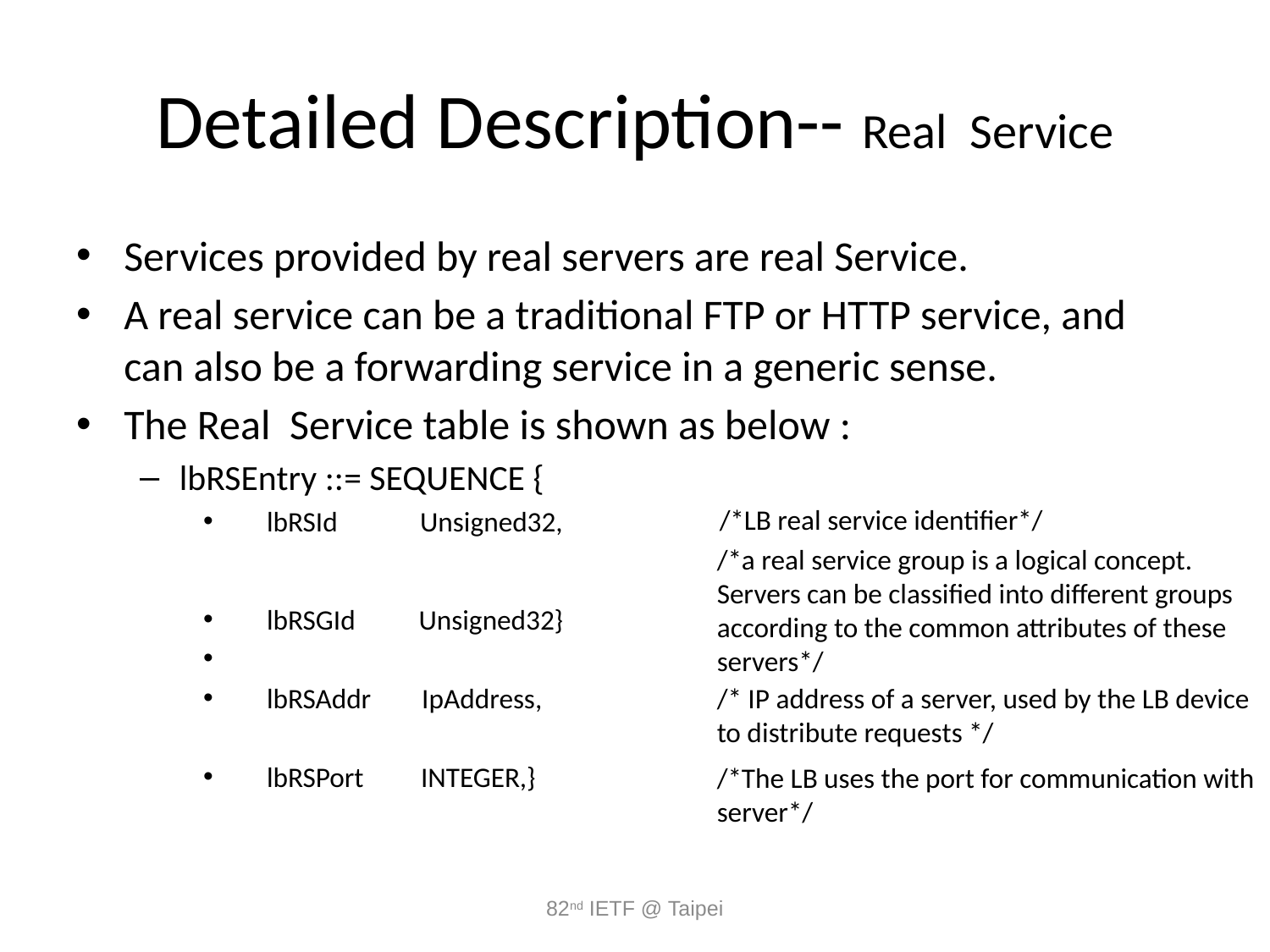

# Detailed Description-- Real  Service
Services provided by real servers are real Service.
A real service can be a traditional FTP or HTTP service, and can also be a forwarding service in a generic sense.
The Real  Service table is shown as below :
lbRSEntry ::= SEQUENCE {
     lbRSId             Unsigned32,

     lbRSGId          Unsigned32}

     lbRSAddr        IpAddress,

     lbRSPort         INTEGER,}

/*LB real service identifier*/
/*a real service group is a logical concept. Servers can be classified into different groups according to the common attributes of these servers*/
/* IP address of a server, used by the LB device to distribute requests */
/*The LB uses the port for communication with server*/
82nd IETF @ Taipei